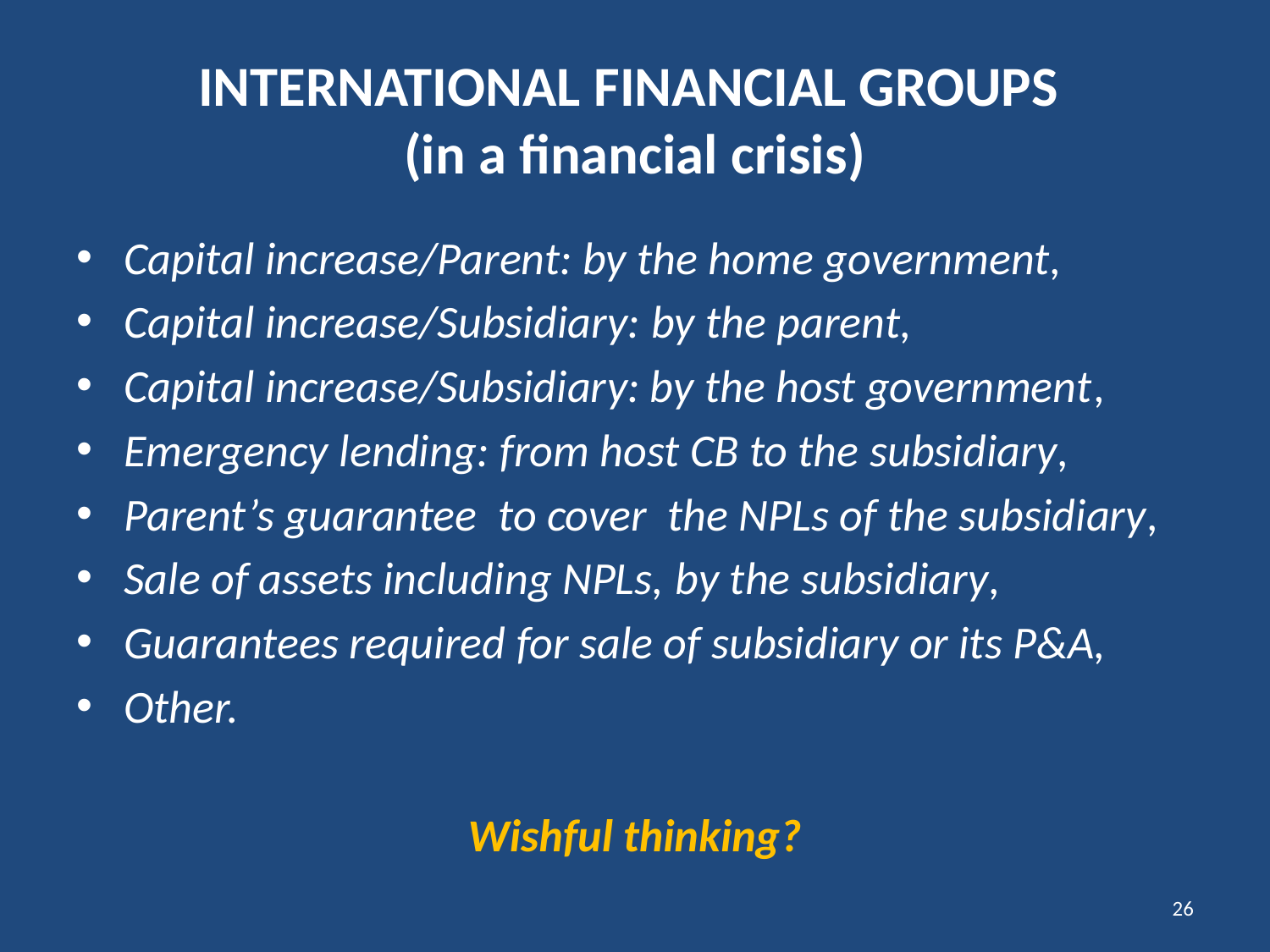

# INTERNATIONAL FINANCIAL GROUPS (in a financial crisis)
Capital increase/Parent: by the home government,
Capital increase/Subsidiary: by the parent,
Capital increase/Subsidiary: by the host government,
Emergency lending: from host CB to the subsidiary,
Parent’s guarantee  to cover  the NPLs of the subsidiary,
Sale of assets including NPLs, by the subsidiary,
Guarantees required for sale of subsidiary or its P&A,
Other.

Wishful thinking?

26